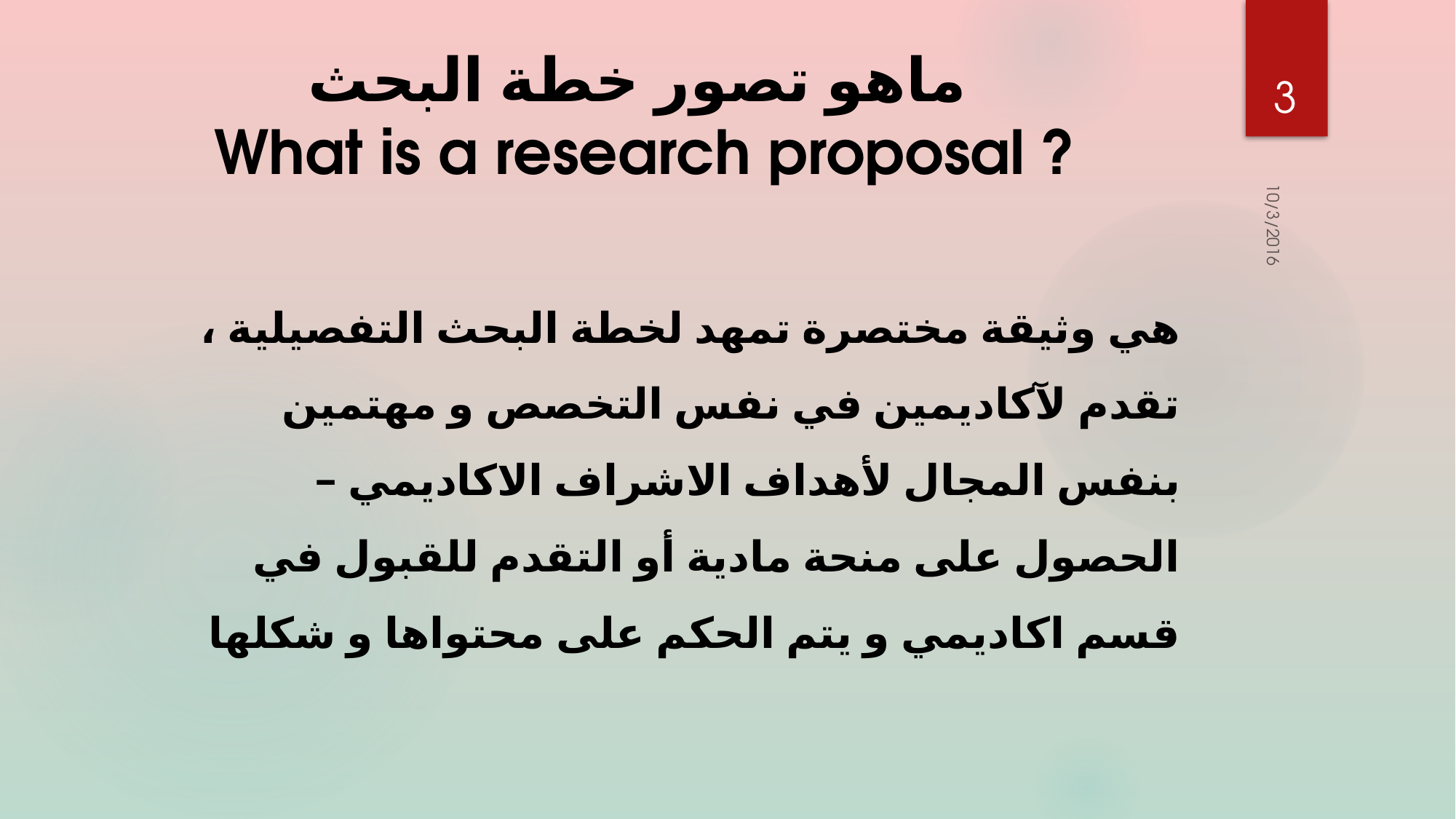

ماهو تصور خطة البحث
What is a research proposal ?
3
10/3/2016
هي وثيقة مختصرة تمهد لخطة البحث التفصيلية ، تقدم لآكاديمين في نفس التخصص و مهتمين بنفس المجال لأهداف الاشراف الاكاديمي – الحصول على منحة مادية أو التقدم للقبول في قسم اكاديمي و يتم الحكم على محتواها و شكلها